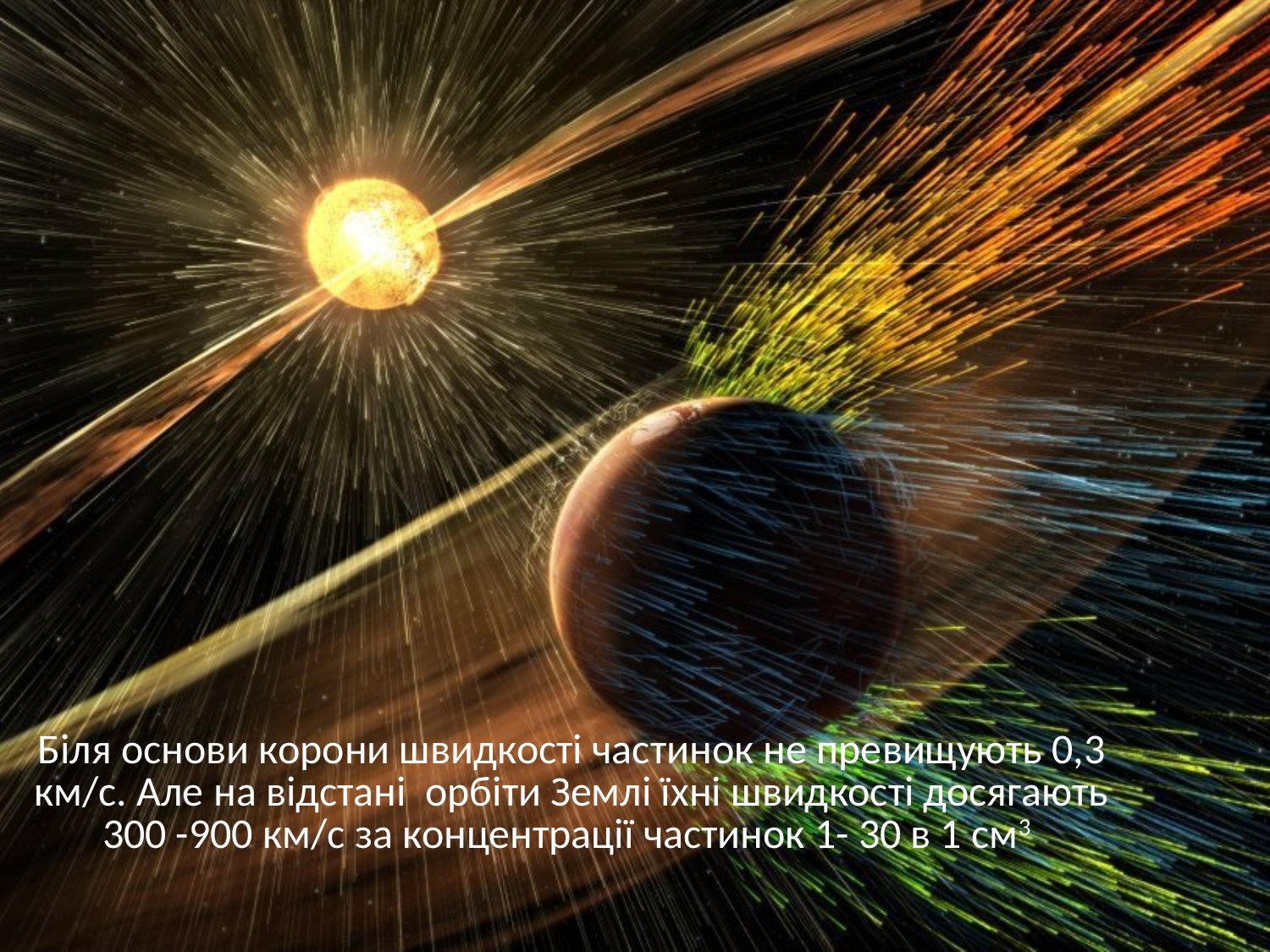

Біля основи корони швидкості частинок не превищують 0,3 км/с. Але на відстані  орбіти Землі їхні швидкості досягають 300 -900 км/с за концентрації частинок 1- 30 в 1 см3